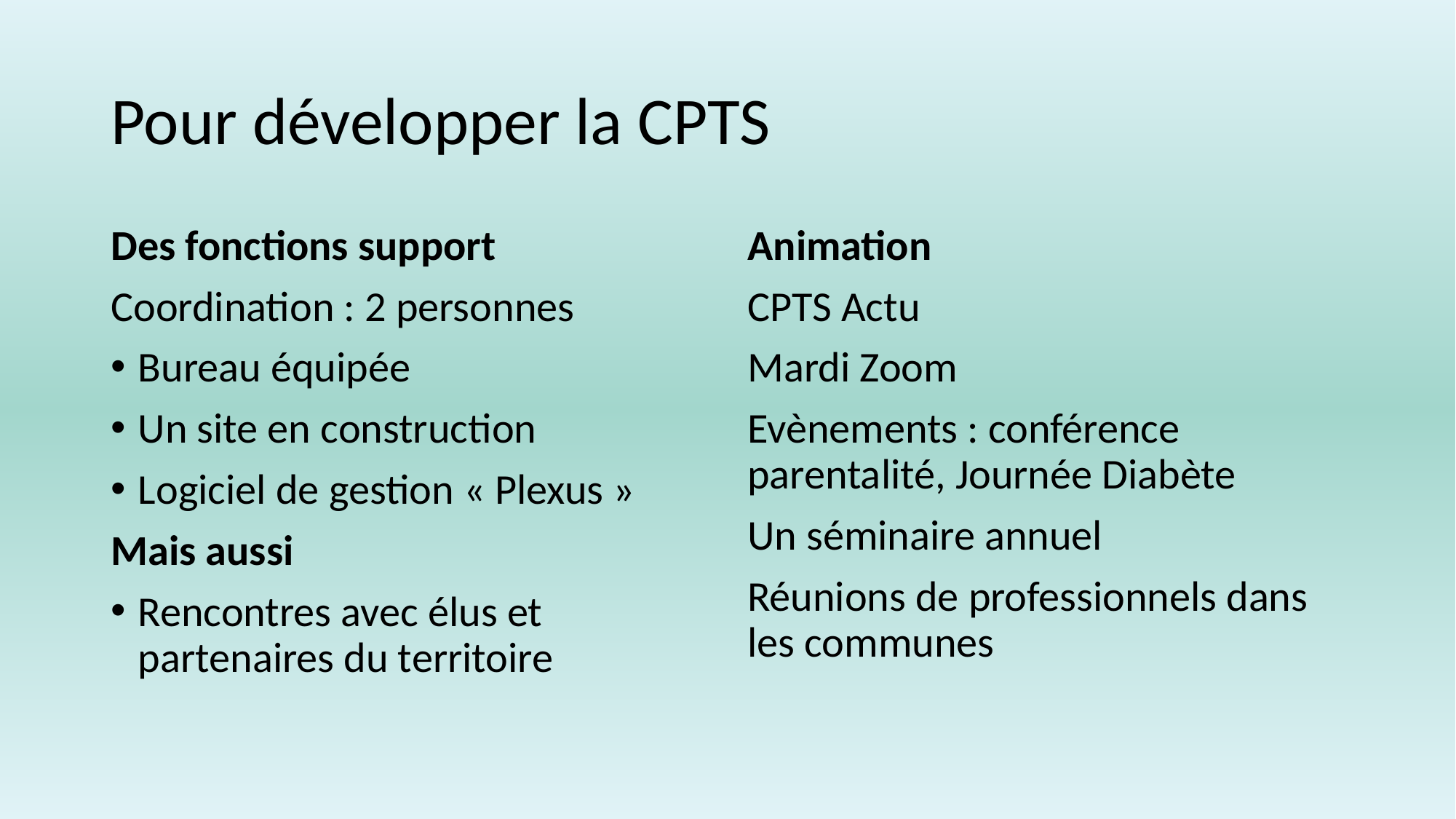

# Pour développer la CPTS
Des fonctions support
Coordination : 2 personnes
Bureau équipée
Un site en construction
Logiciel de gestion « Plexus »
Mais aussi
Rencontres avec élus et partenaires du territoire

Animation
CPTS Actu
Mardi Zoom
Evènements : conférence parentalité, Journée Diabète
Un séminaire annuel
Réunions de professionnels dans les communes